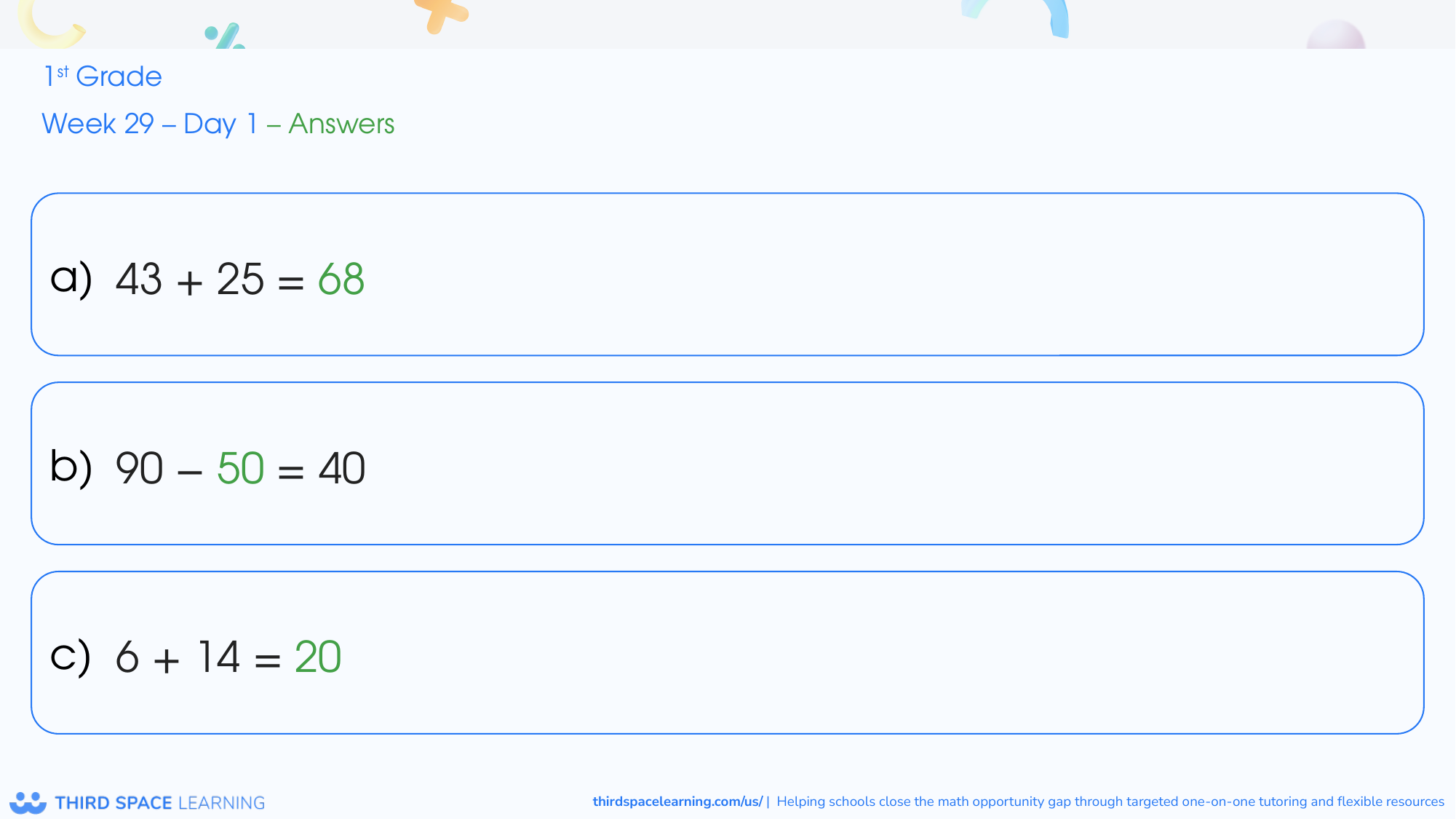

1st Grade
Week 29 – Day 1 – Answers
43 + 25 = 68
90 − 50 = 40
6 + 14 = 20